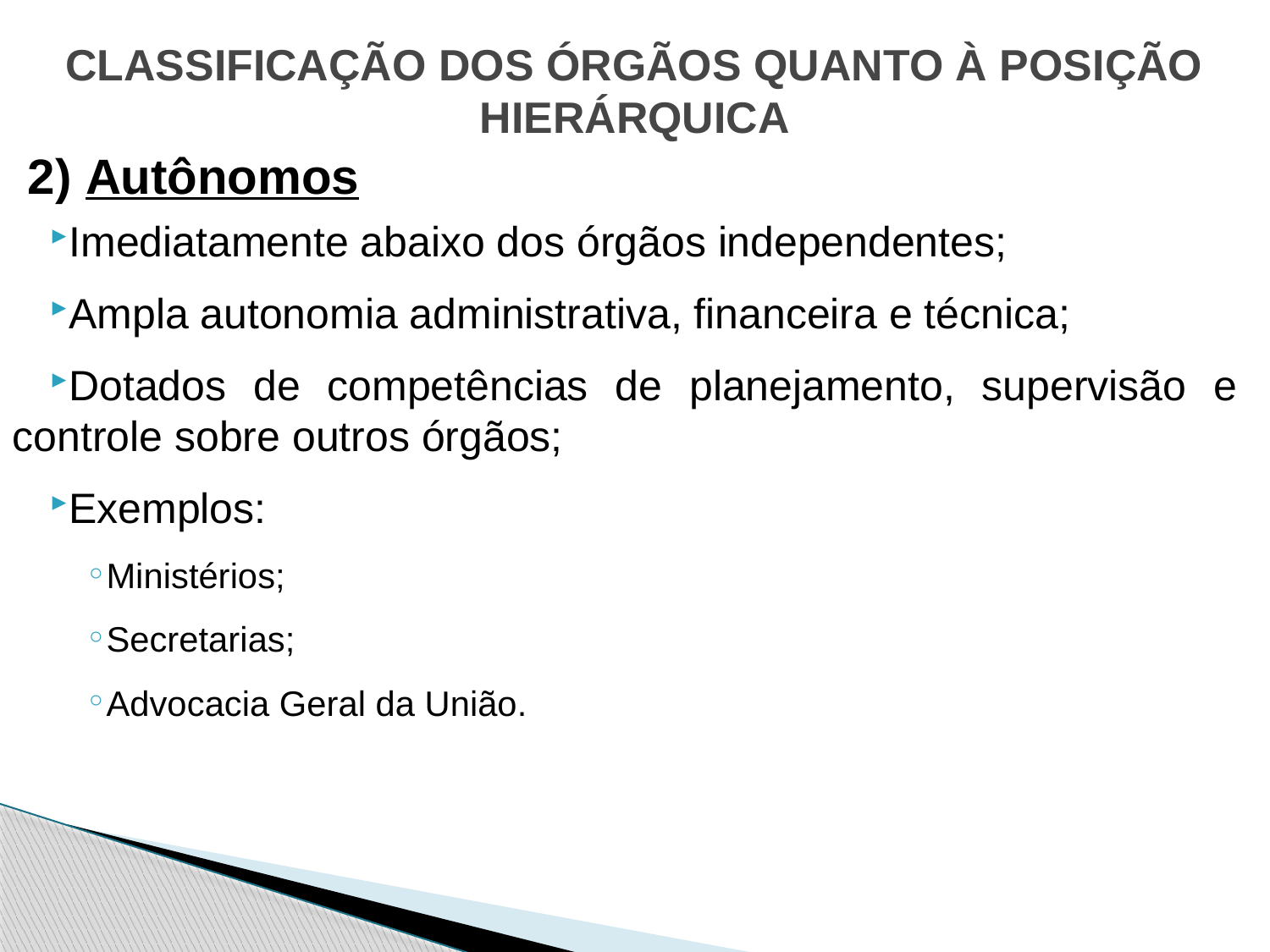

# CLASSIFICAÇÃO DOS ÓRGÃOS QUANTO À POSIÇÃO HIERÁRQUICA
2) Autônomos
Imediatamente abaixo dos órgãos independentes;
Ampla autonomia administrativa, financeira e técnica;
Dotados de competências de planejamento, supervisão e controle sobre outros órgãos;
Exemplos:
Ministérios;
Secretarias;
Advocacia Geral da União.